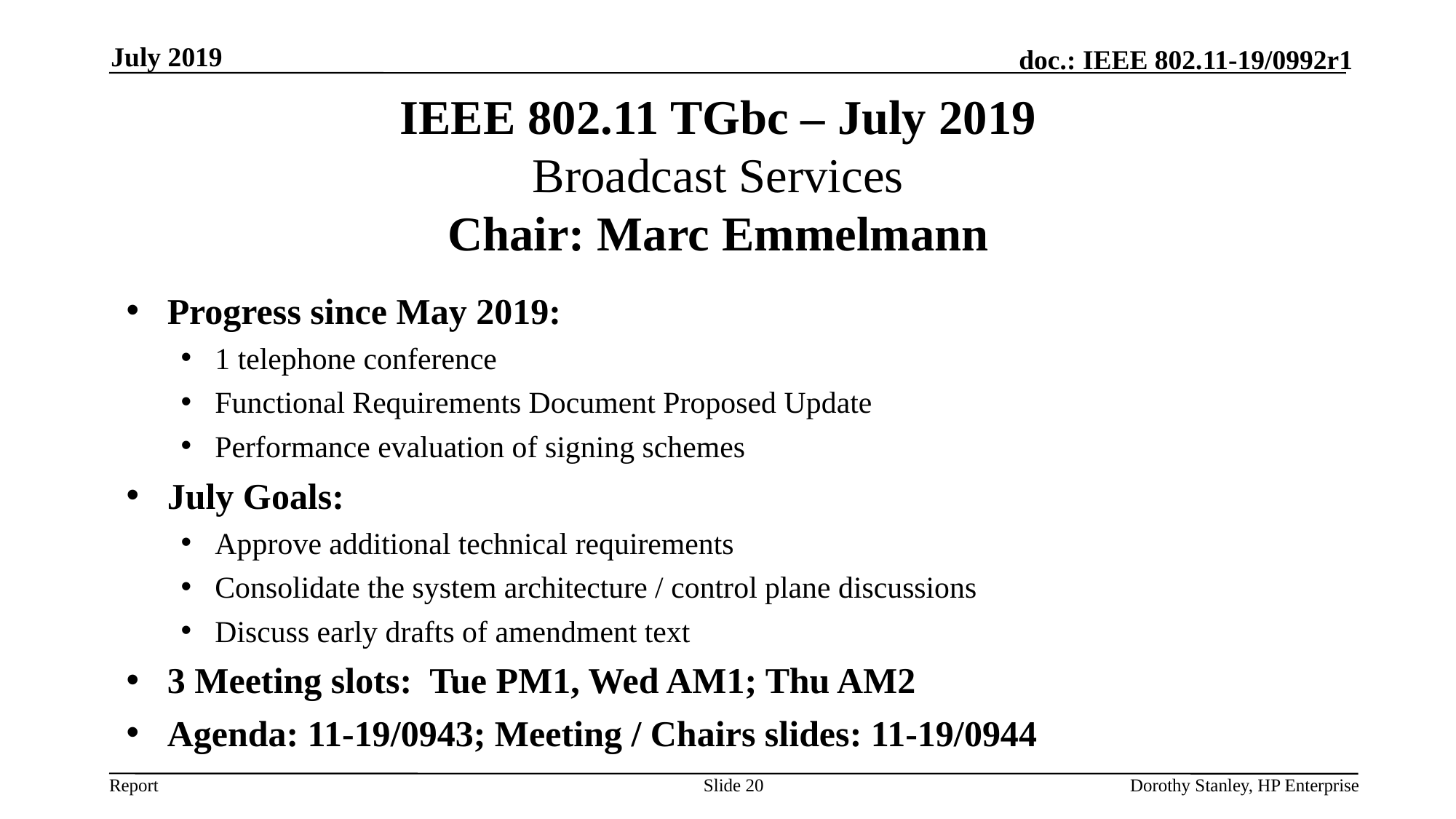

July 2019
# IEEE 802.11 TGbc – July 2019 Broadcast Services Chair: Marc Emmelmann
Progress since May 2019:
1 telephone conference
Functional Requirements Document Proposed Update
Performance evaluation of signing schemes
July Goals:
Approve additional technical requirements
Consolidate the system architecture / control plane discussions
Discuss early drafts of amendment text
3 Meeting slots:  Tue PM1, Wed AM1; Thu AM2
Agenda: 11-19/0943; Meeting / Chairs slides: 11-19/0944

Slide 20
Dorothy Stanley, HP Enterprise